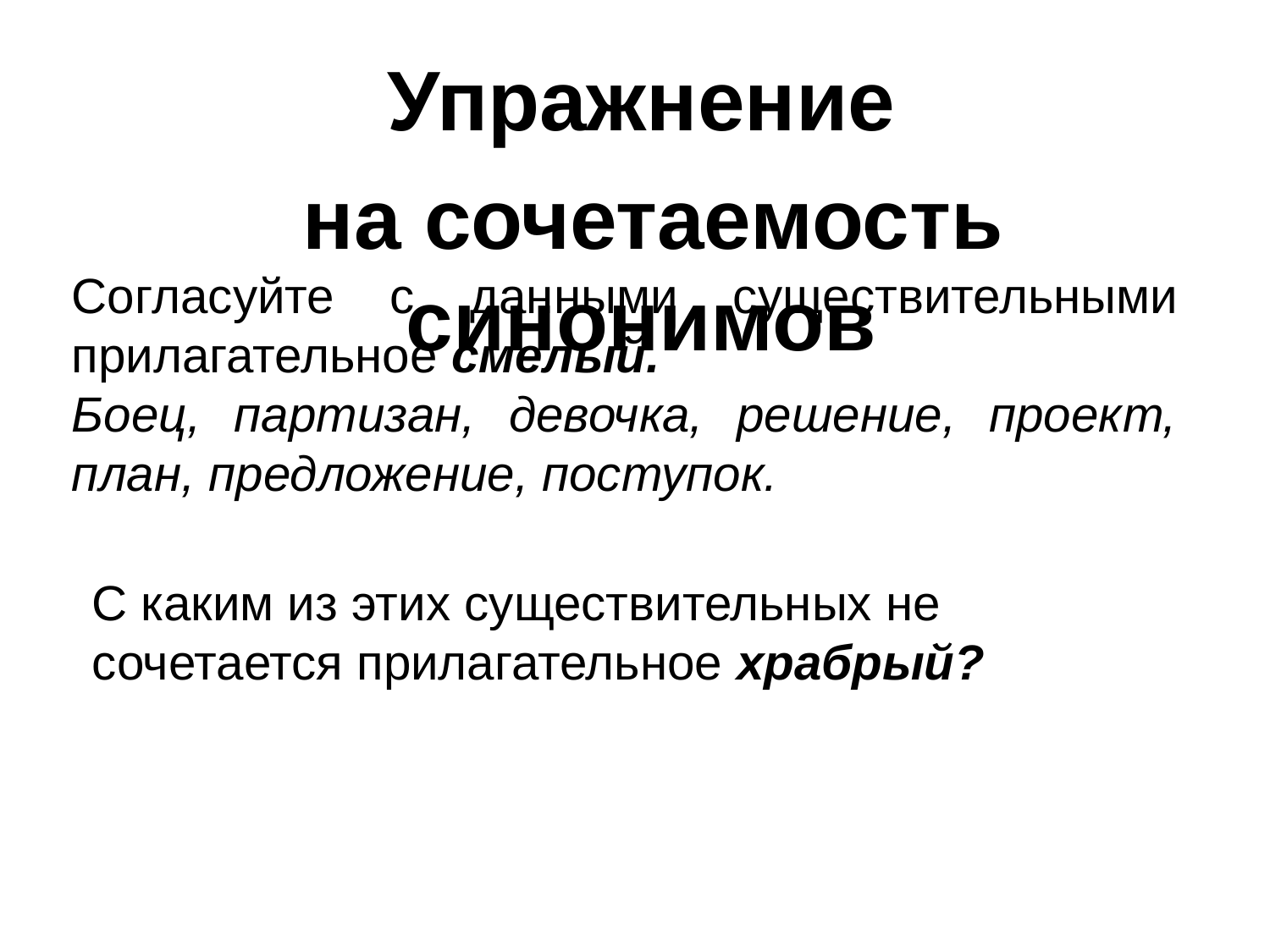

#
Упражнение
 на сочетаемость синонимов
Согласуйте с данными существительными прилагательное смелый.
Боец, партизан, девочка, решение, проект, план, предложение, поступок.
С каким из этих существительных не сочетается прилагательное храбрый?